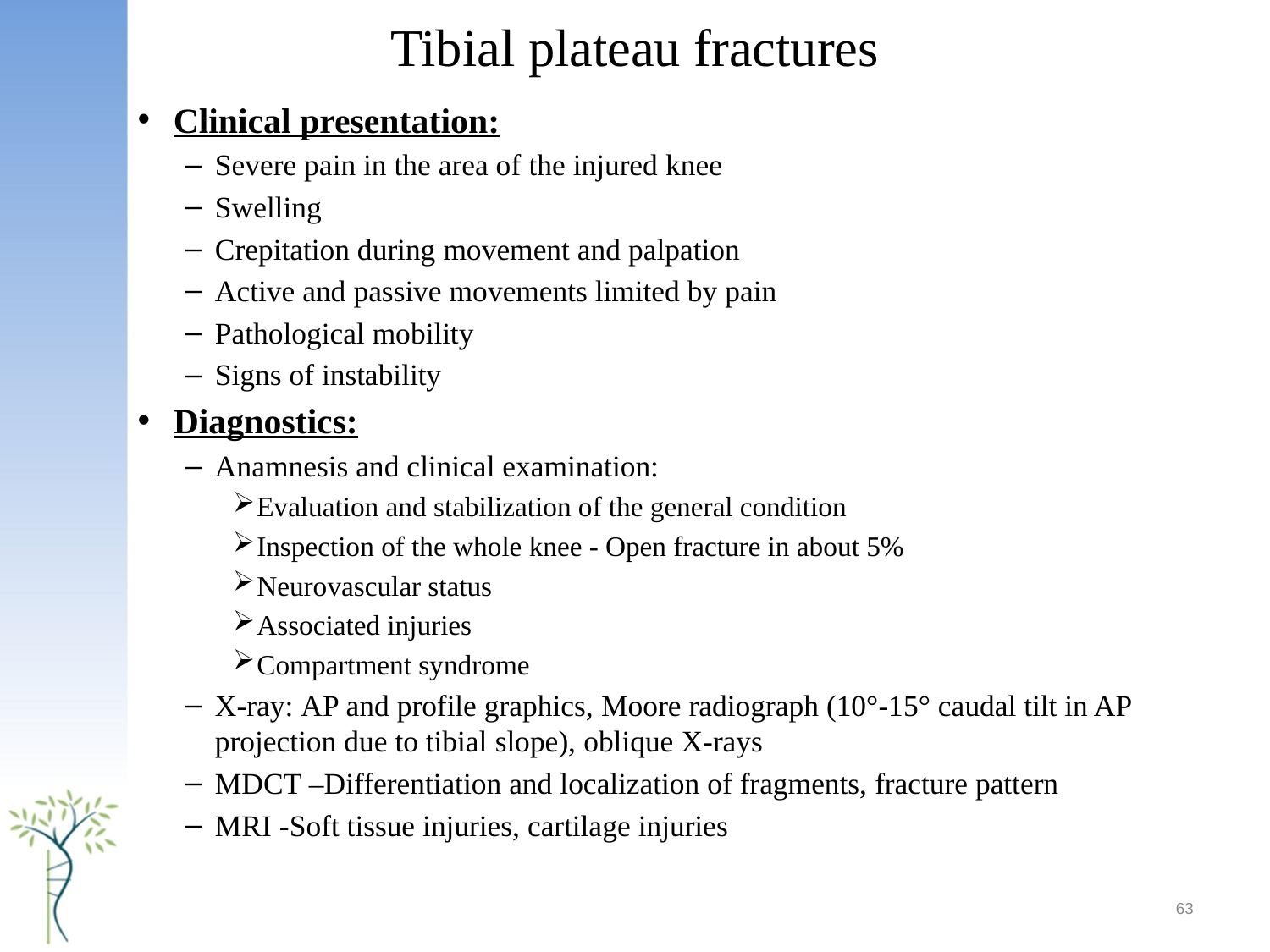

# Tibial plateau fractures
Clinical presentation:
Severe pain in the area of ​​the injured knee
Swelling
Crepitation during movement and palpation
Active and passive movements limited by pain
Pathological mobility
Signs of instability
Diagnostics:
Anamnesis and clinical examination:
Evaluation and stabilization of the general condition
Inspection of the whole knee - Open fracture in about 5%
Neurovascular status
Associated injuries
Compartment syndrome
X-ray: AP and profile graphics, Moore radiograph (10°-15° caudal tilt in AP projection due to tibial slope), oblique X-rays
MDCT –Differentiation and localization of fragments, fracture pattern
MRI -Soft tissue injuries, cartilage injuries
63